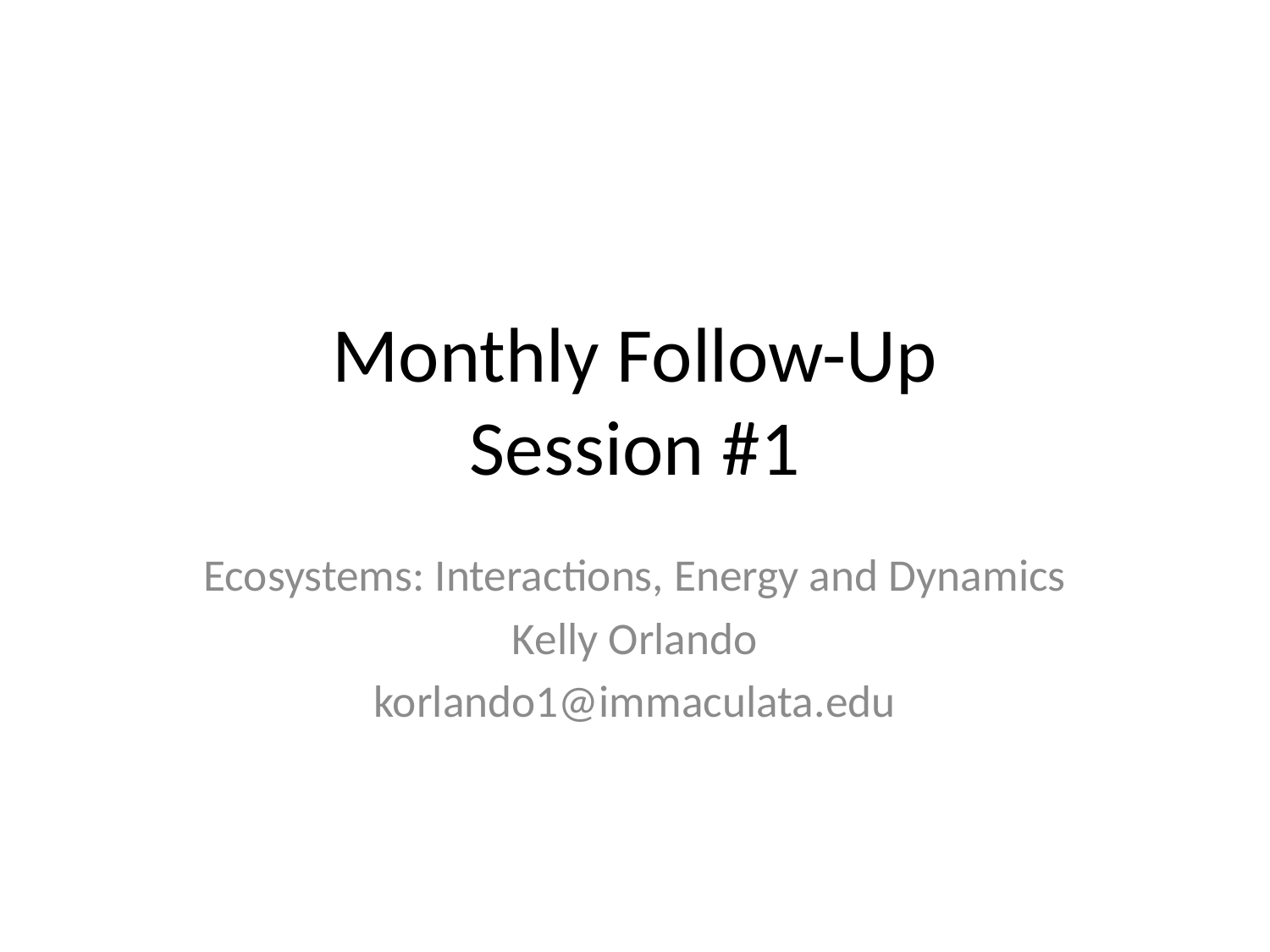

# Monthly Follow-Up Session #1
Ecosystems: Interactions, Energy and Dynamics
Kelly Orlando
korlando1@immaculata.edu